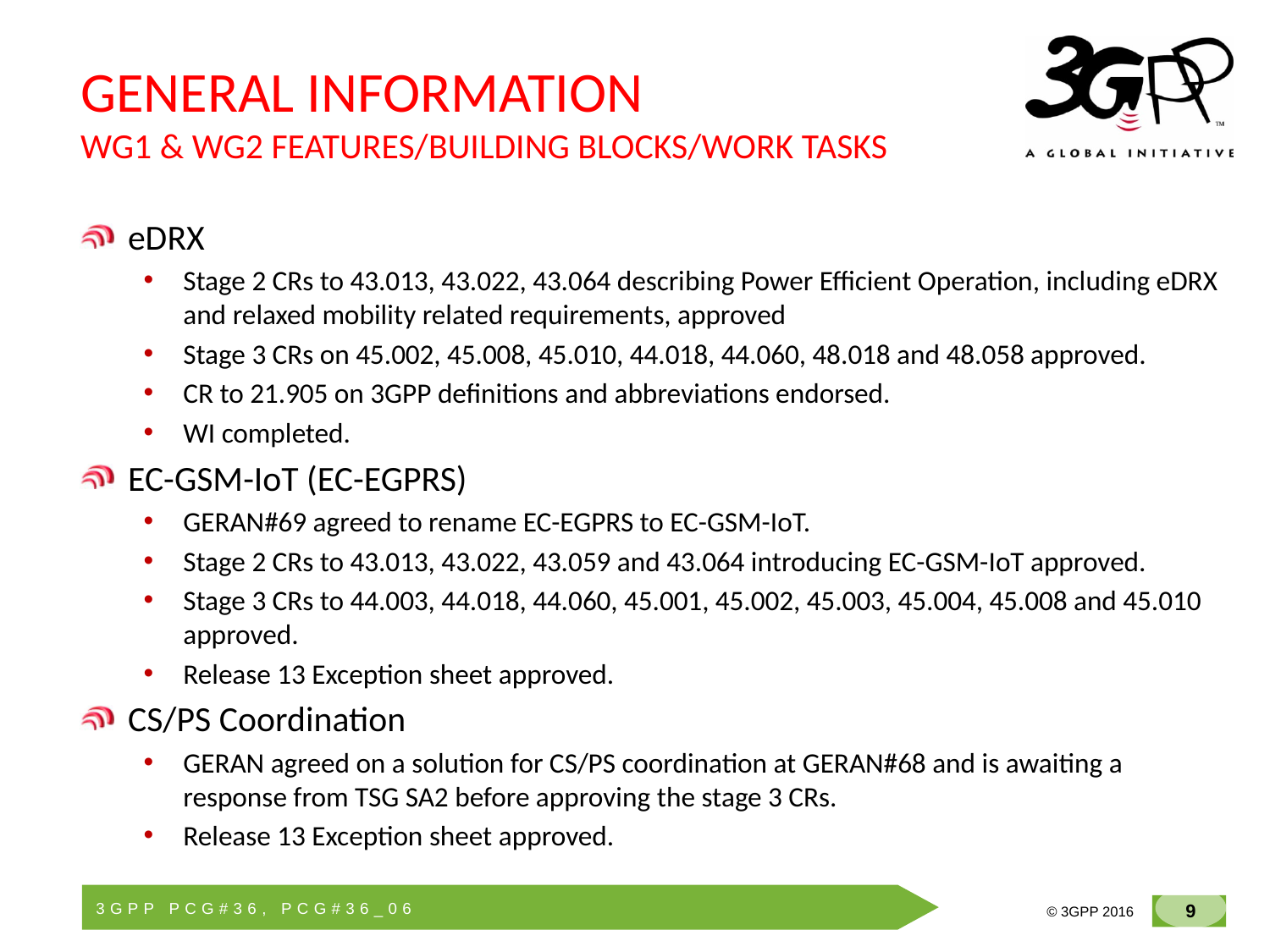

# GENERAL INFORMATION WG1 & WG2 FEATURES/BUILDING BLOCKS/WORK TASKS
eDRX
Stage 2 CRs to 43.013, 43.022, 43.064 describing Power Efficient Operation, including eDRX and relaxed mobility related requirements, approved
Stage 3 CRs on 45.002, 45.008, 45.010, 44.018, 44.060, 48.018 and 48.058 approved.
CR to 21.905 on 3GPP definitions and abbreviations endorsed.
WI completed.
EC-GSM-IoT (EC-EGPRS)
GERAN#69 agreed to rename EC-EGPRS to EC-GSM-IoT.
Stage 2 CRs to 43.013, 43.022, 43.059 and 43.064 introducing EC-GSM-IoT approved.
Stage 3 CRs to 44.003, 44.018, 44.060, 45.001, 45.002, 45.003, 45.004, 45.008 and 45.010 approved.
Release 13 Exception sheet approved.
CS/PS Coordination
GERAN agreed on a solution for CS/PS coordination at GERAN#68 and is awaiting a response from TSG SA2 before approving the stage 3 CRs.
Release 13 Exception sheet approved.